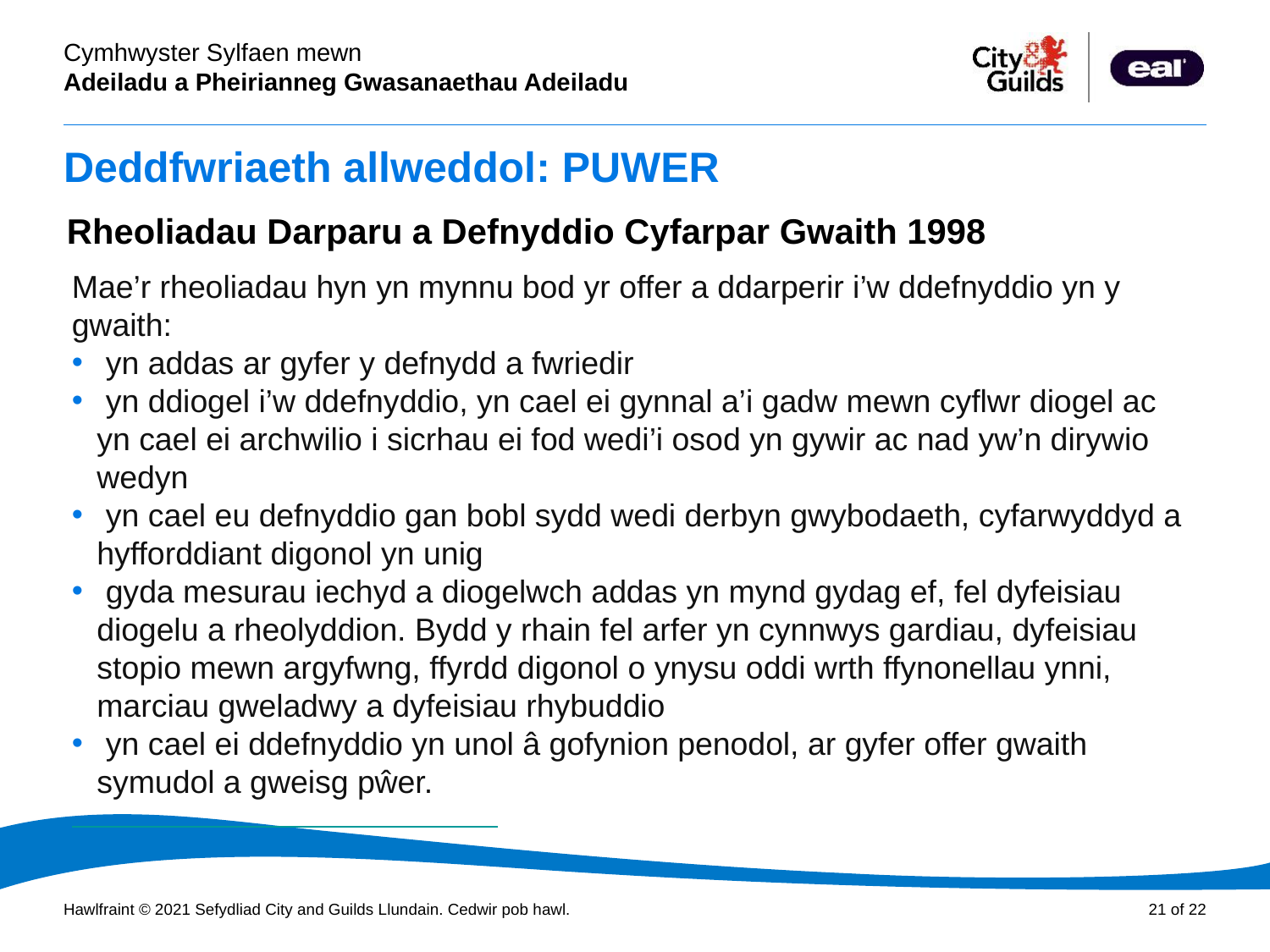

# Deddfwriaeth allweddol: PUWER
Rheoliadau Darparu a Defnyddio Cyfarpar Gwaith 1998
Mae’r rheoliadau hyn yn mynnu bod yr offer a ddarperir i’w ddefnyddio yn y gwaith:
 yn addas ar gyfer y defnydd a fwriedir
 yn ddiogel i’w ddefnyddio, yn cael ei gynnal a’i gadw mewn cyflwr diogel ac yn cael ei archwilio i sicrhau ei fod wedi’i osod yn gywir ac nad yw’n dirywio wedyn
 yn cael eu defnyddio gan bobl sydd wedi derbyn gwybodaeth, cyfarwyddyd a hyfforddiant digonol yn unig
 gyda mesurau iechyd a diogelwch addas yn mynd gydag ef, fel dyfeisiau diogelu a rheolyddion. Bydd y rhain fel arfer yn cynnwys gardiau, dyfeisiau stopio mewn argyfwng, ffyrdd digonol o ynysu oddi wrth ffynonellau ynni, marciau gweladwy a dyfeisiau rhybuddio
 yn cael ei ddefnyddio yn unol â gofynion penodol, ar gyfer offer gwaith symudol a gweisg pŵer.